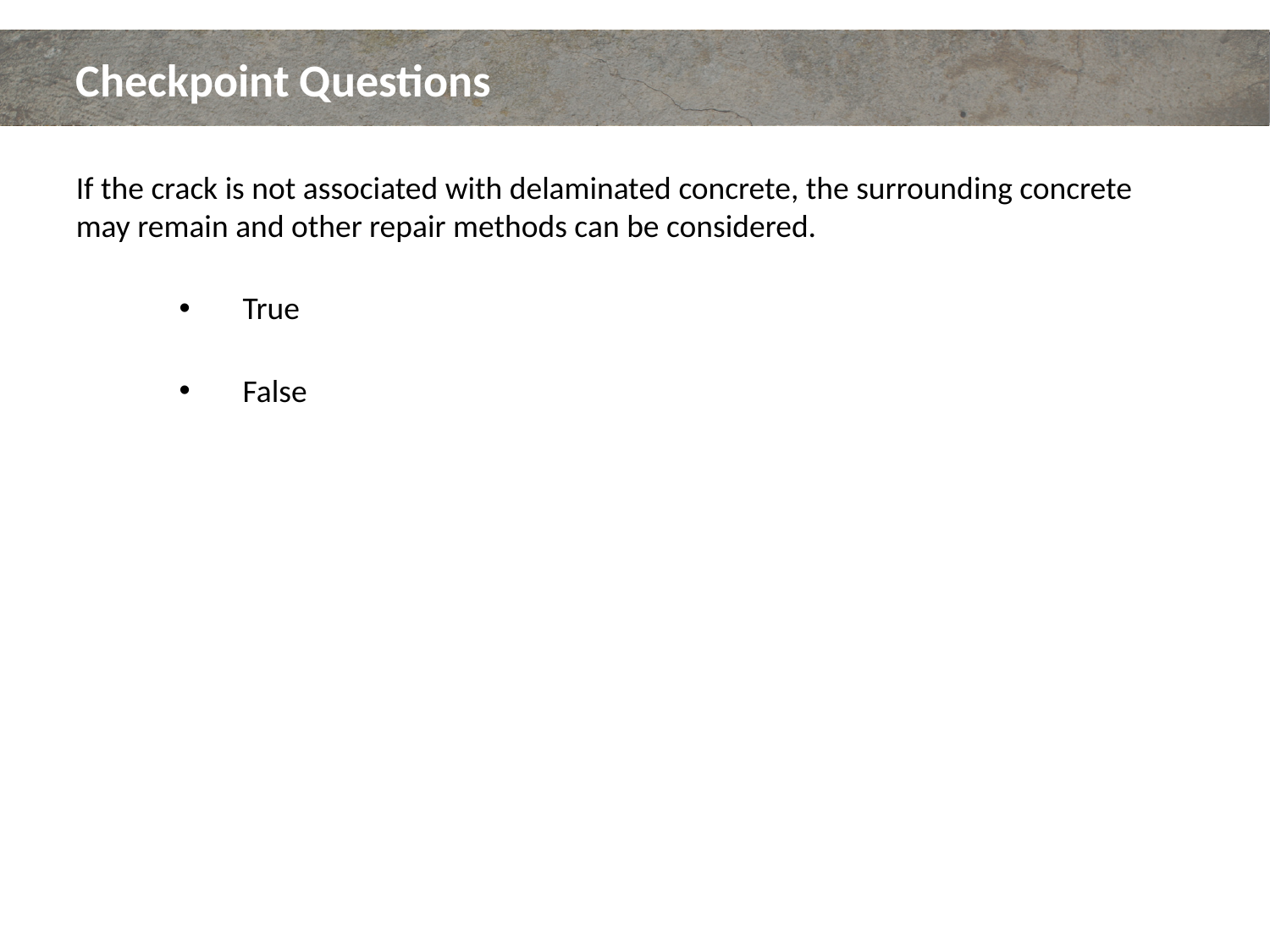

# Checkpoint Questions
If the crack is not associated with delaminated concrete, the surrounding concrete may remain and other repair methods can be considered.
True
False